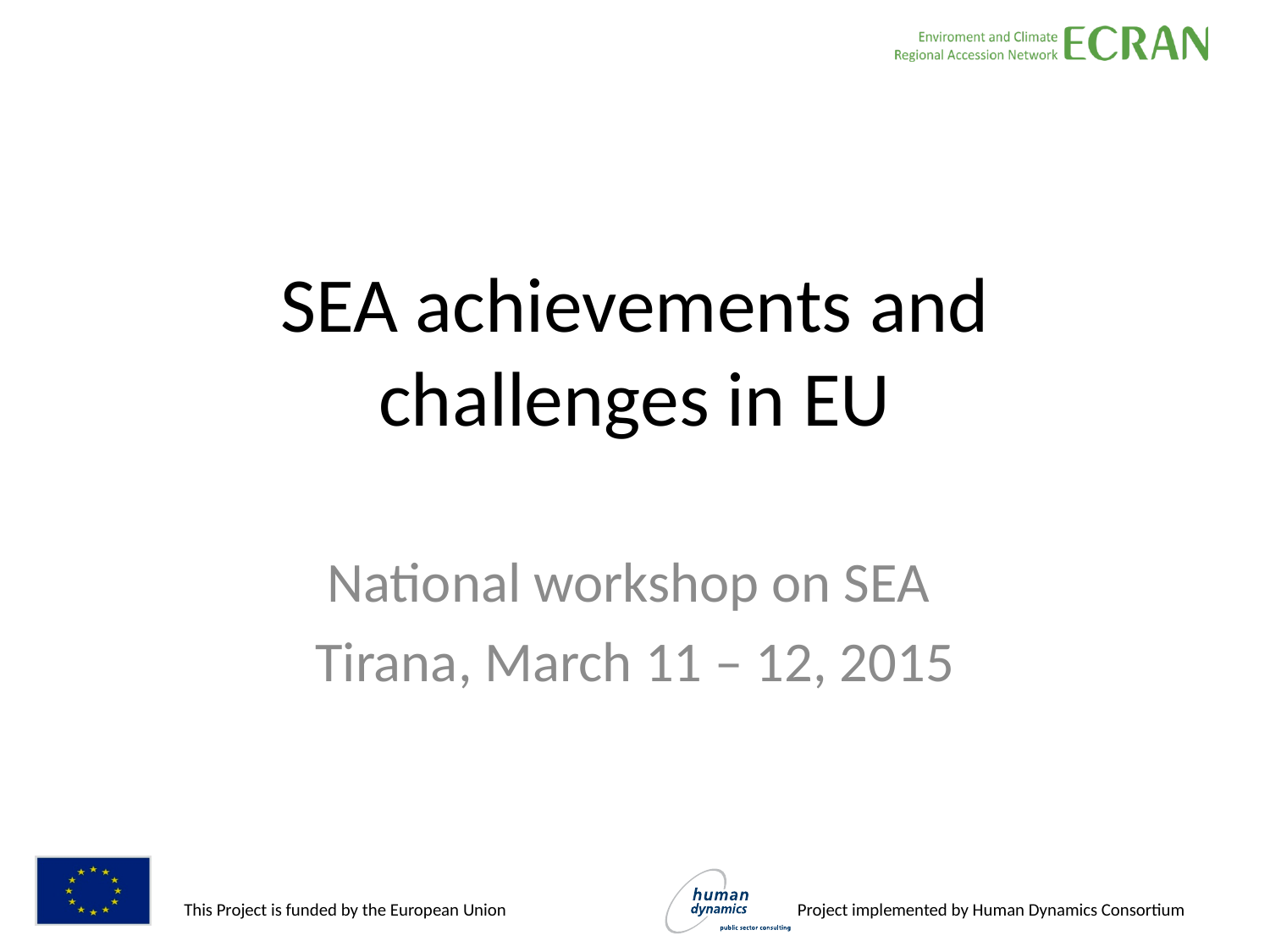

# SEA achievements and challenges in EU
National workshop on SEA
Tirana, March 11 – 12, 2015